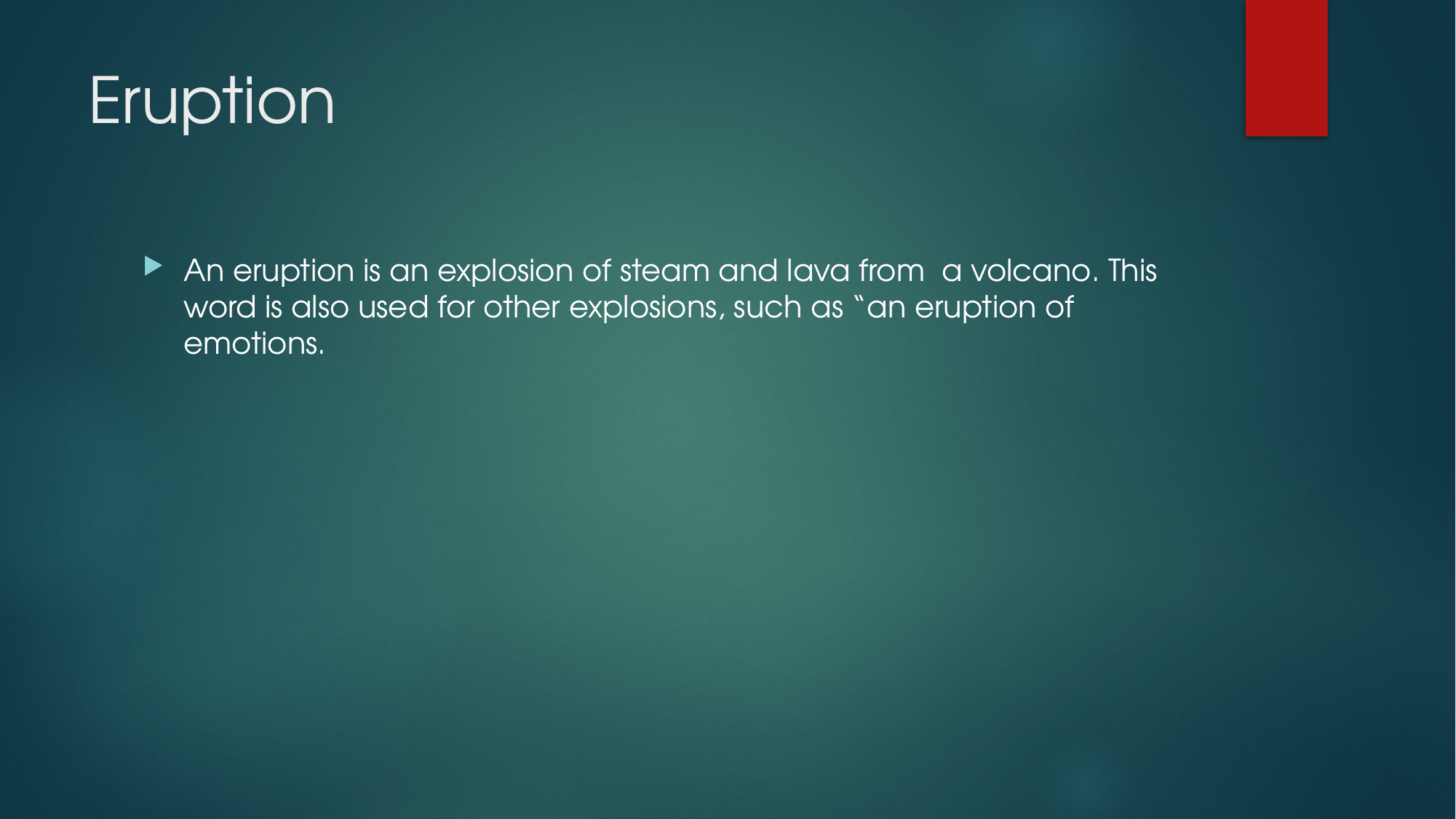

# Eruption
An eruption is an explosion of steam and lava from  a volcano. This word is also used for other explosions, such as “an eruption of emotions.